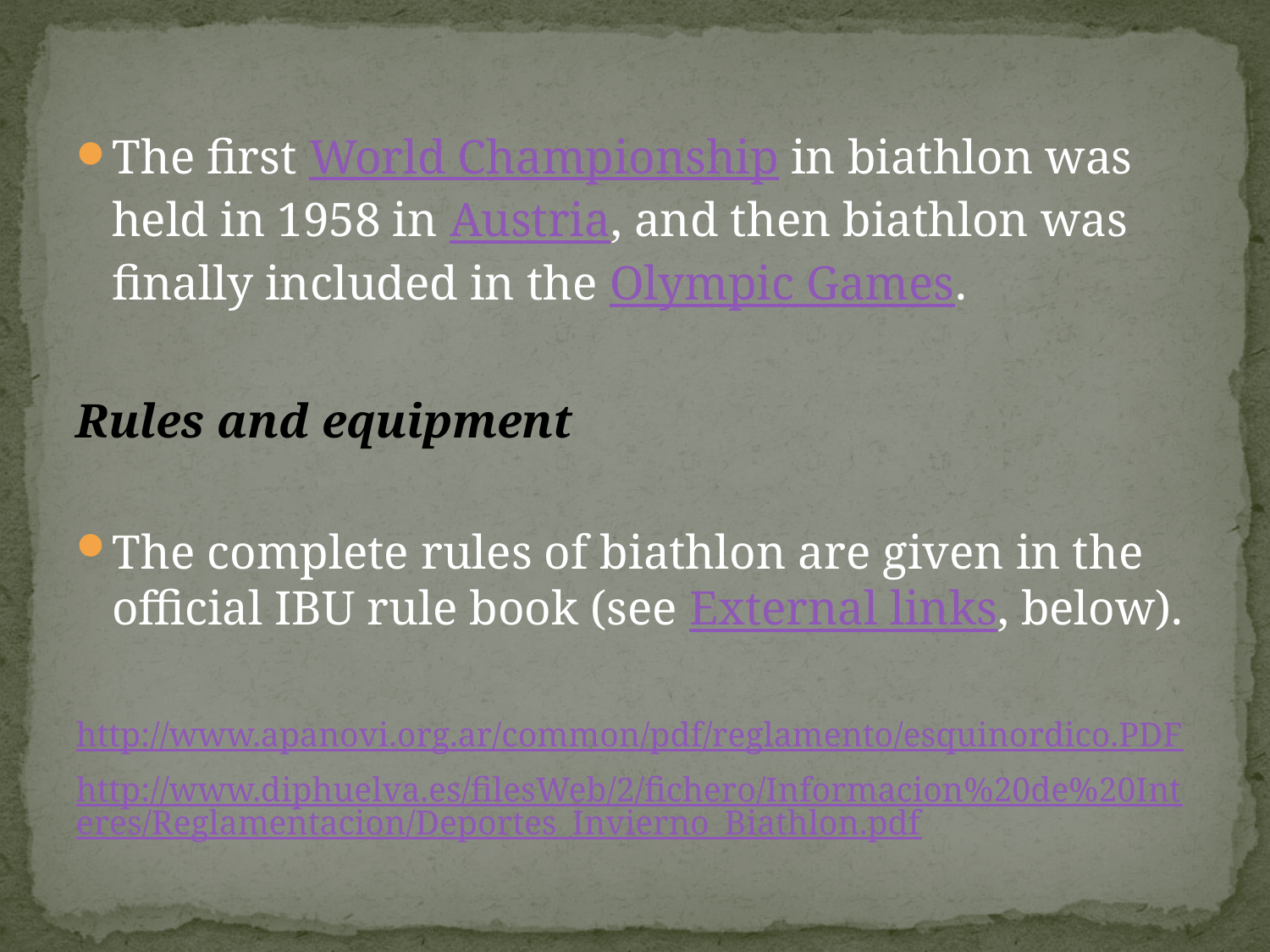

The first World Championship in biathlon was held in 1958 in Austria, and then biathlon was finally included in the Olympic Games.

Rules and equipment

The complete rules of biathlon are given in the official IBU rule book (see External links, below).

http://www.apanovi.org.ar/common/pdf/reglamento/esquinordico.PDF
http://www.diphuelva.es/filesWeb/2/fichero/Informacion%20de%20Interes/Reglamentacion/Deportes_Invierno_Biathlon.pdf